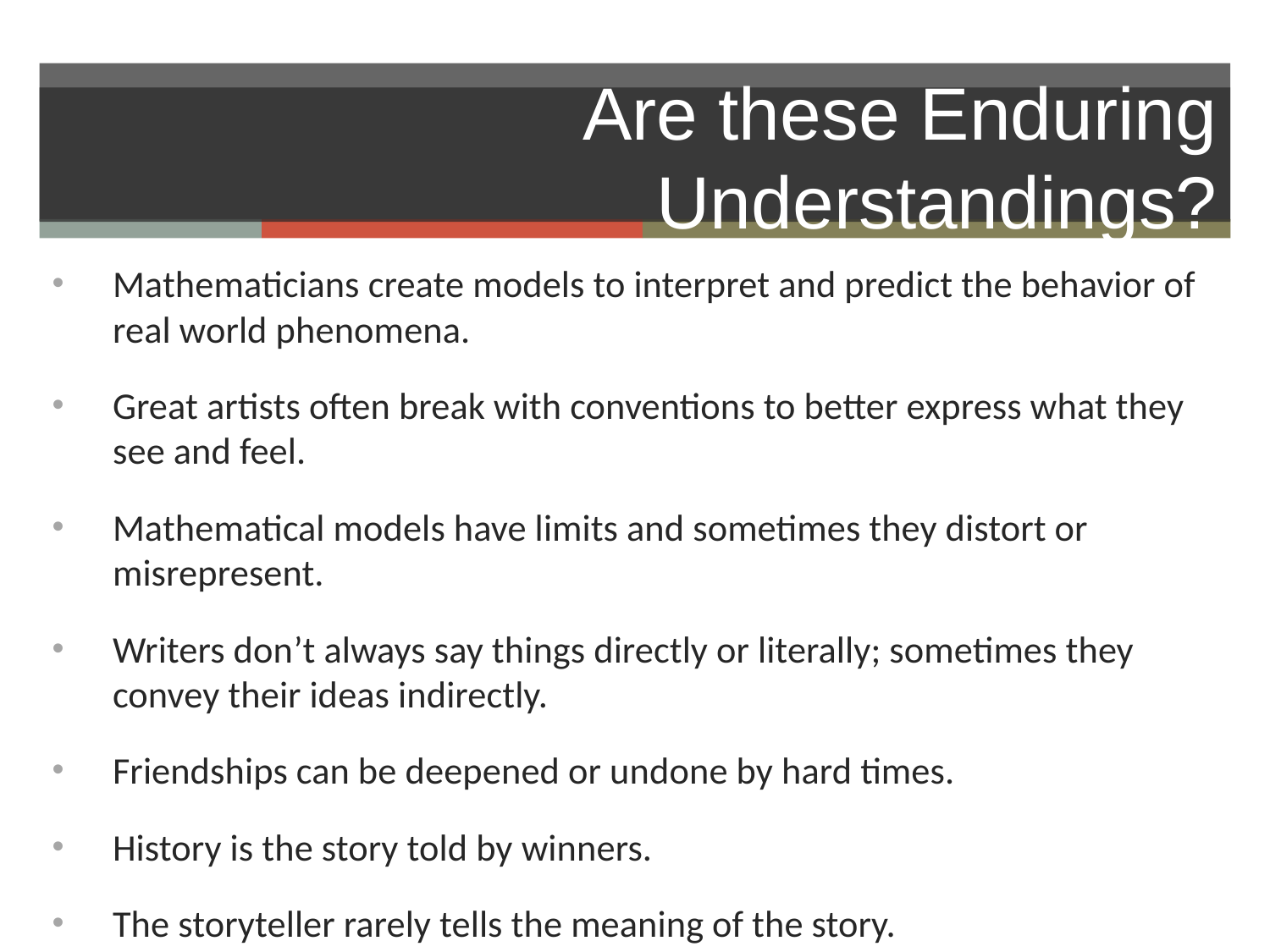

# Are these Enduring Understandings?
Mathematicians create models to interpret and predict the behavior of real world phenomena.
Great artists often break with conventions to better express what they see and feel.
Mathematical models have limits and sometimes they distort or misrepresent.
Writers don’t always say things directly or literally; sometimes they convey their ideas indirectly.
Friendships can be deepened or undone by hard times.
History is the story told by winners.
The storyteller rarely tells the meaning of the story.